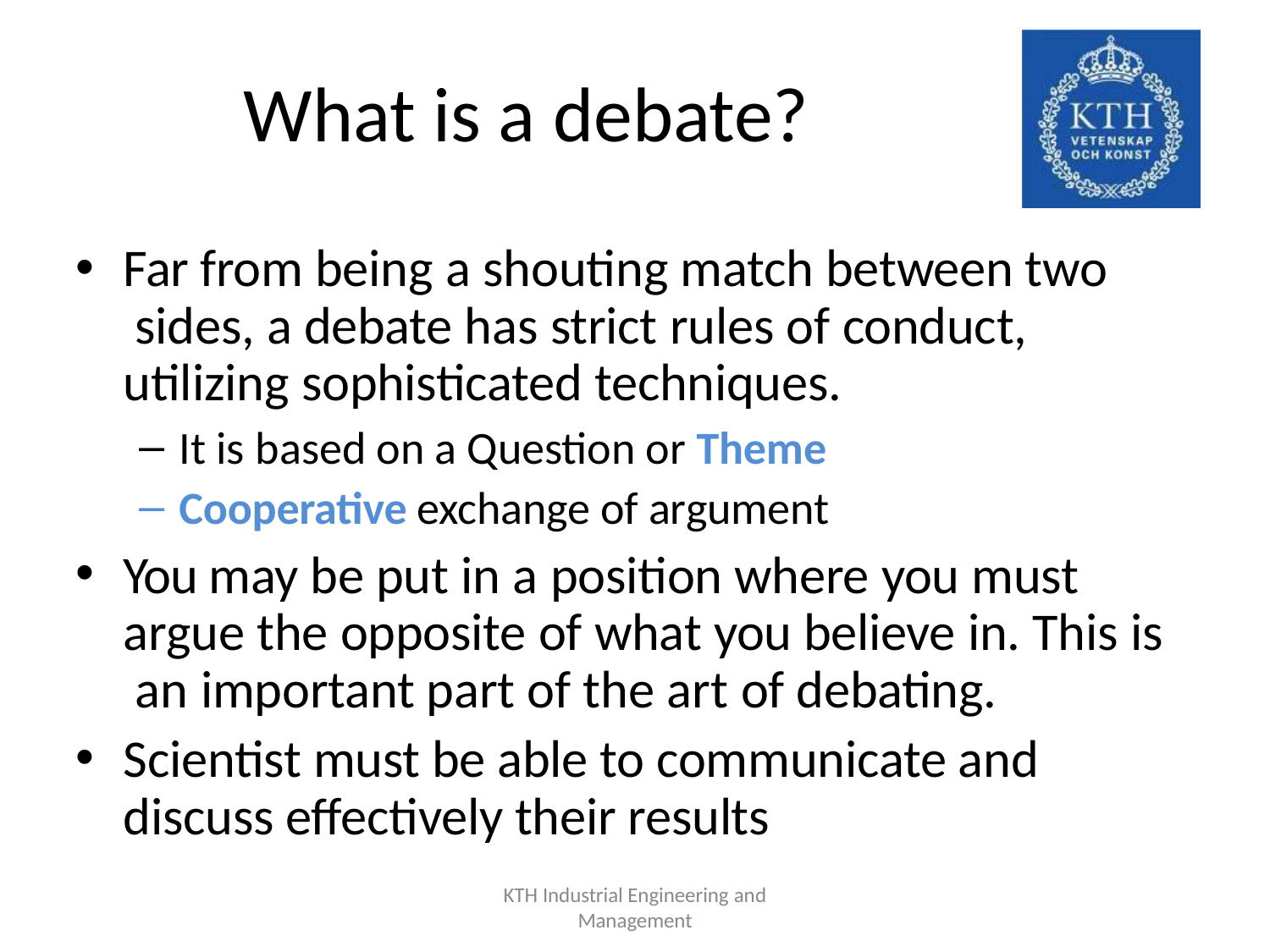

# What is a debate?
Far from being a shouting match between two  sides, a debate has strict rules of conduct,  utilizing sophisticated techniques.
It is based on a Question or Theme
Cooperative exchange of argument
You may be put in a position where you must  argue the opposite of what you believe in. This is  an important part of the art of debating.
Scientist must be able to communicate and discuss effectively their results
KTH Industrial Engineering and
Management